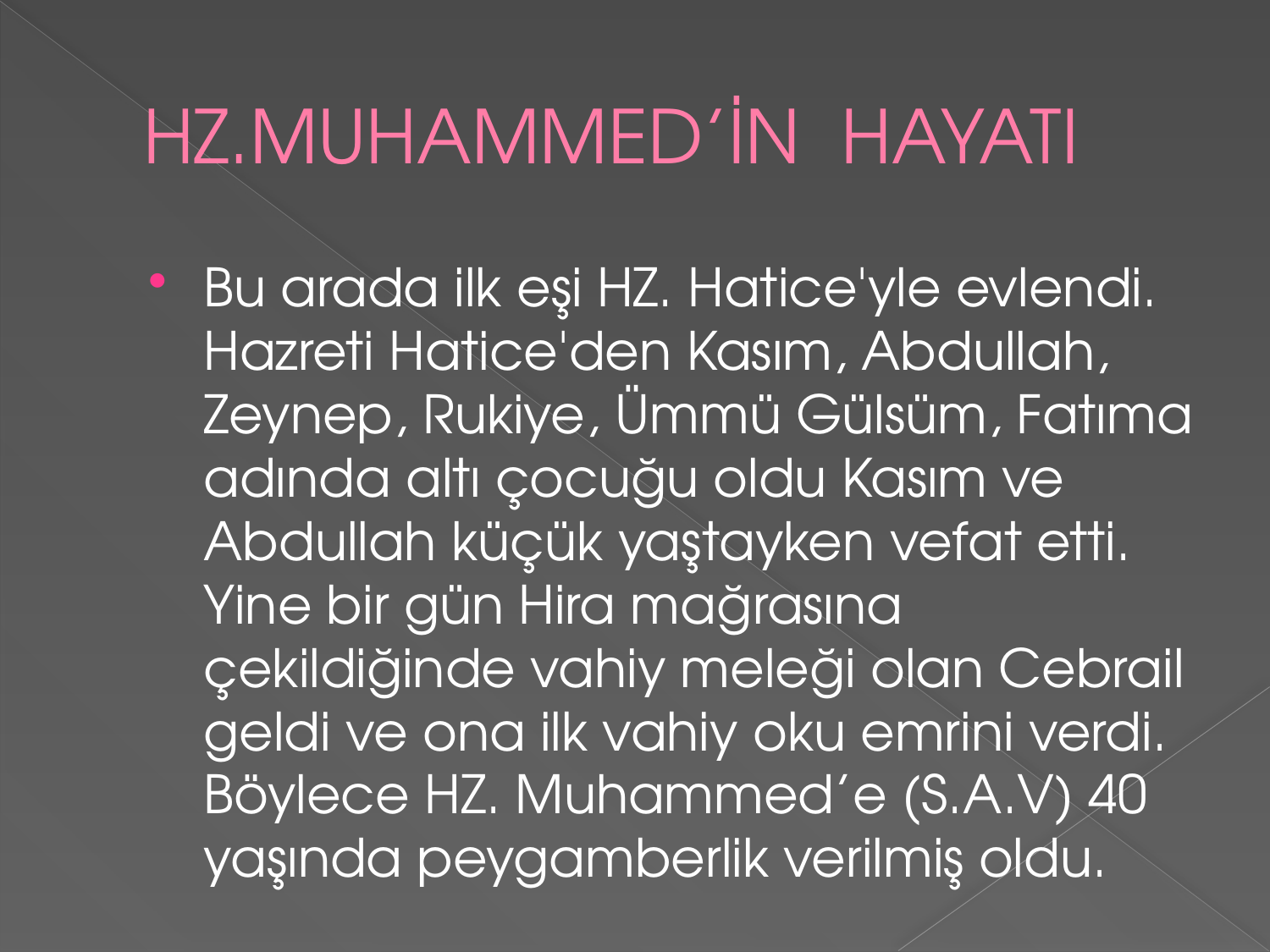

# HZ.MUHAMMED’İN  HAYATI
Bu arada ilk eşi HZ. Hatice'yle evlendi. Hazreti Hatice'den Kasım, Abdullah, Zeynep, Rukiye, Ümmü Gülsüm, Fatıma adında altı çocuğu oldu Kasım ve Abdullah küçük yaştayken vefat etti. Yine bir gün Hira mağrasına çekildiğinde vahiy meleği olan Cebrail geldi ve ona ilk vahiy oku emrini verdi. Böylece HZ. Muhammed’e (S.A.V) 40 yaşında peygamberlik verilmiş oldu.